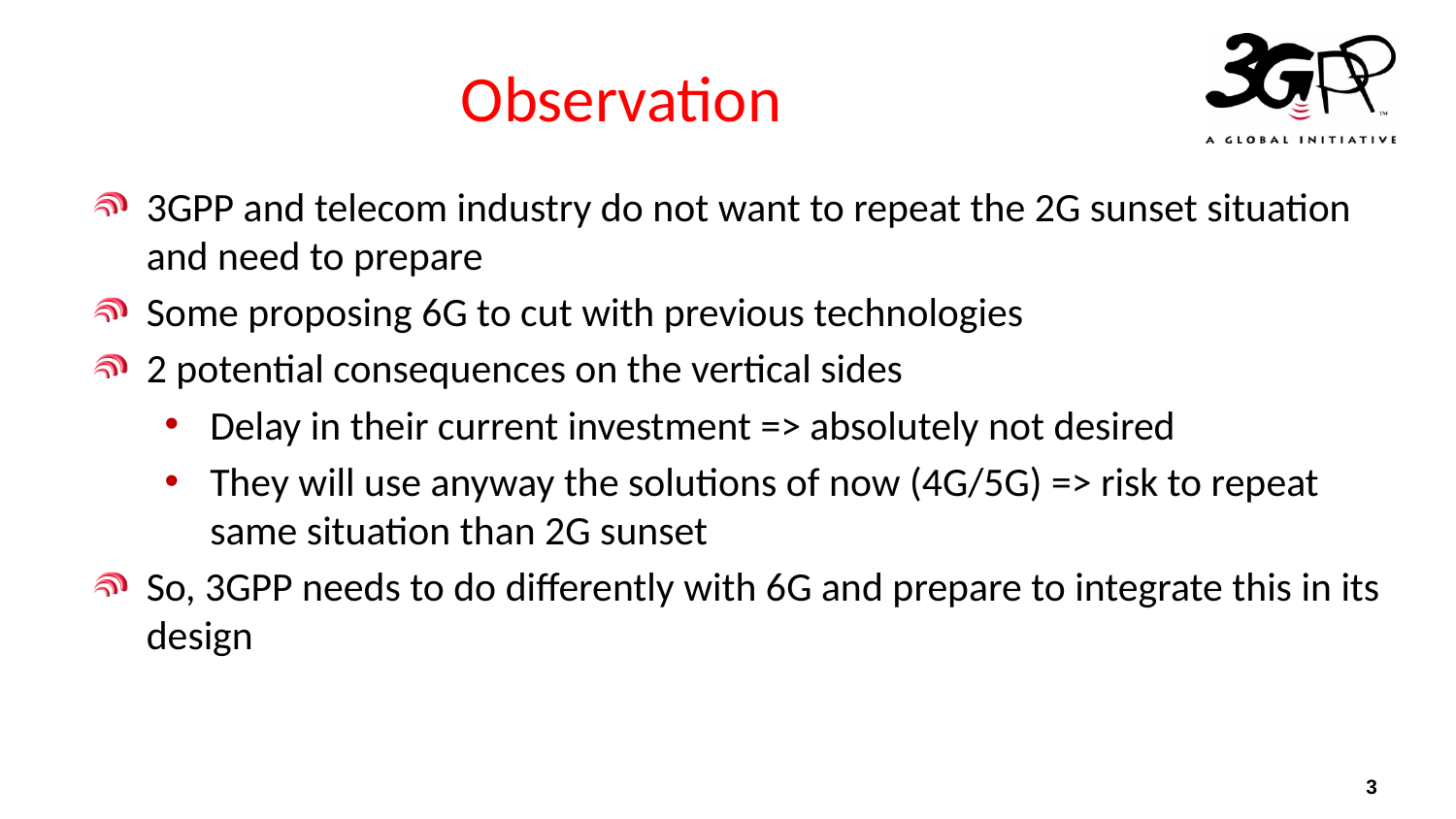

# Observation
3GPP and telecom industry do not want to repeat the 2G sunset situation and need to prepare
Some proposing 6G to cut with previous technologies
2 potential consequences on the vertical sides
Delay in their current investment => absolutely not desired
They will use anyway the solutions of now (4G/5G) => risk to repeat same situation than 2G sunset
So, 3GPP needs to do differently with 6G and prepare to integrate this in its design